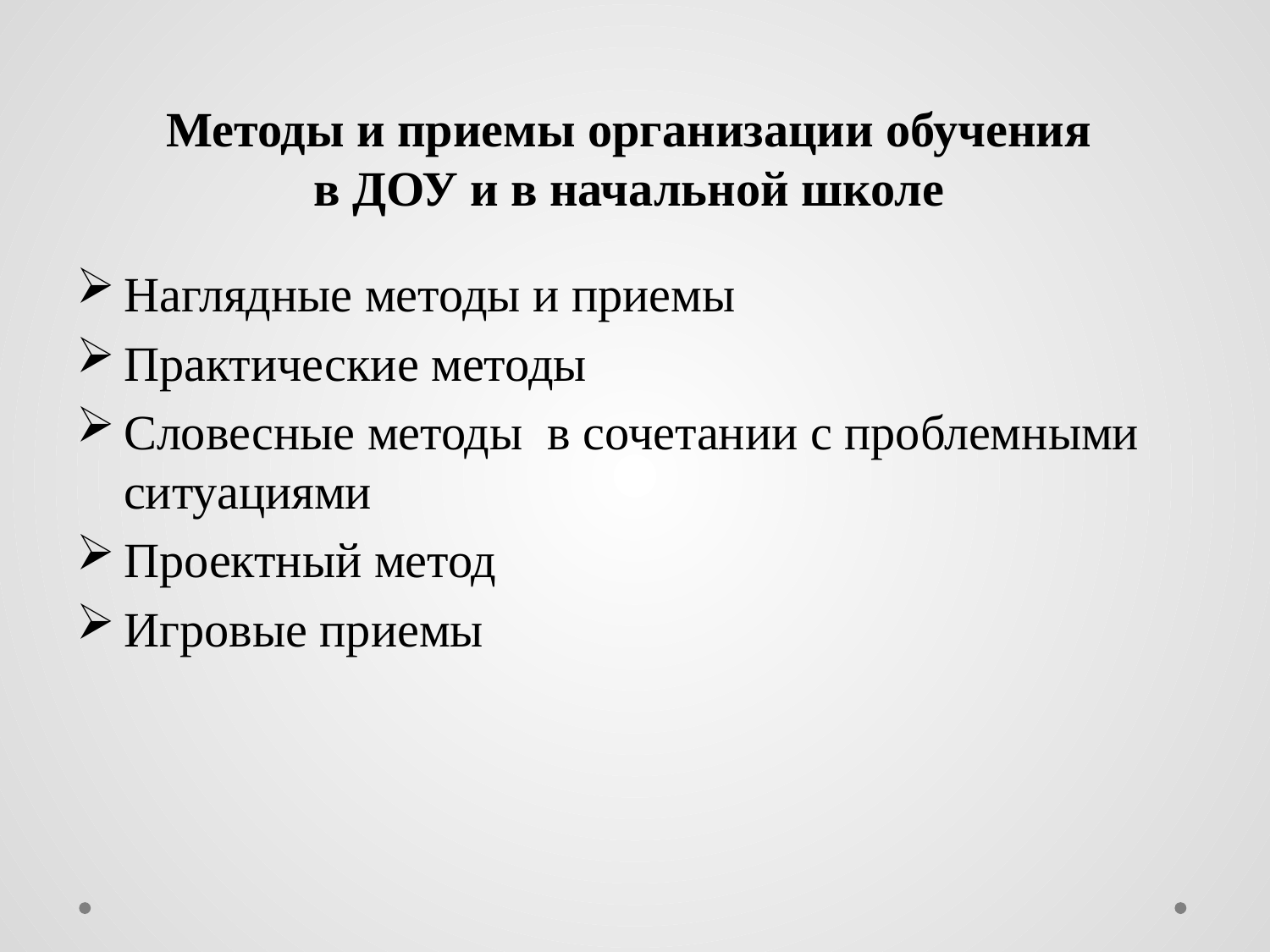

# Методы и приемы организации обучения в ДОУ и в начальной школе
Наглядные методы и приемы
Практические методы
Словесные методы  в сочетании с проблемными ситуациями
Проектный метод
Игровые приемы